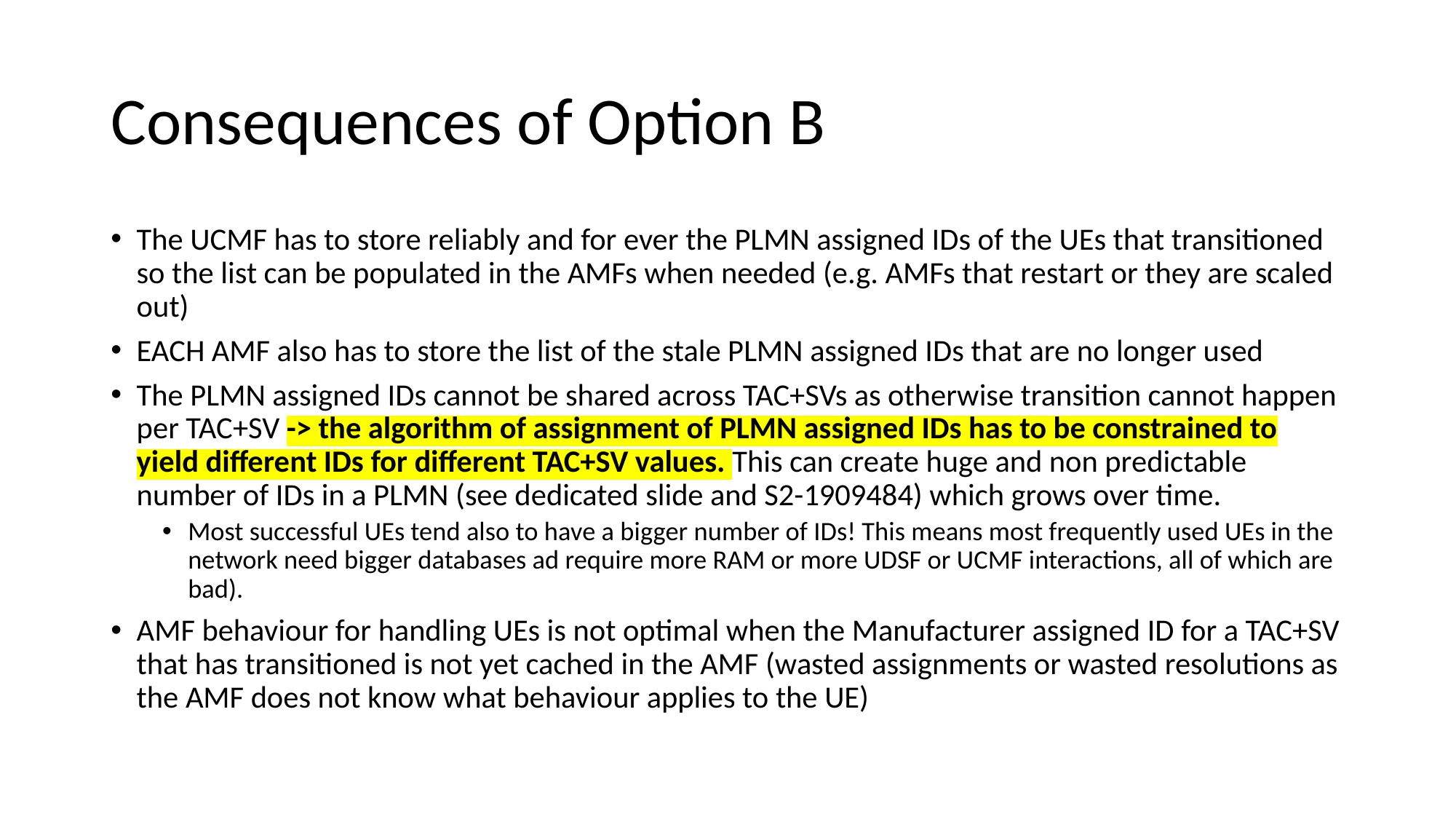

# Consequences of Option B
The UCMF has to store reliably and for ever the PLMN assigned IDs of the UEs that transitioned so the list can be populated in the AMFs when needed (e.g. AMFs that restart or they are scaled out)
EACH AMF also has to store the list of the stale PLMN assigned IDs that are no longer used
The PLMN assigned IDs cannot be shared across TAC+SVs as otherwise transition cannot happen per TAC+SV -> the algorithm of assignment of PLMN assigned IDs has to be constrained to yield different IDs for different TAC+SV values. This can create huge and non predictable number of IDs in a PLMN (see dedicated slide and S2-1909484) which grows over time.
Most successful UEs tend also to have a bigger number of IDs! This means most frequently used UEs in the network need bigger databases ad require more RAM or more UDSF or UCMF interactions, all of which are bad).
AMF behaviour for handling UEs is not optimal when the Manufacturer assigned ID for a TAC+SV that has transitioned is not yet cached in the AMF (wasted assignments or wasted resolutions as the AMF does not know what behaviour applies to the UE)